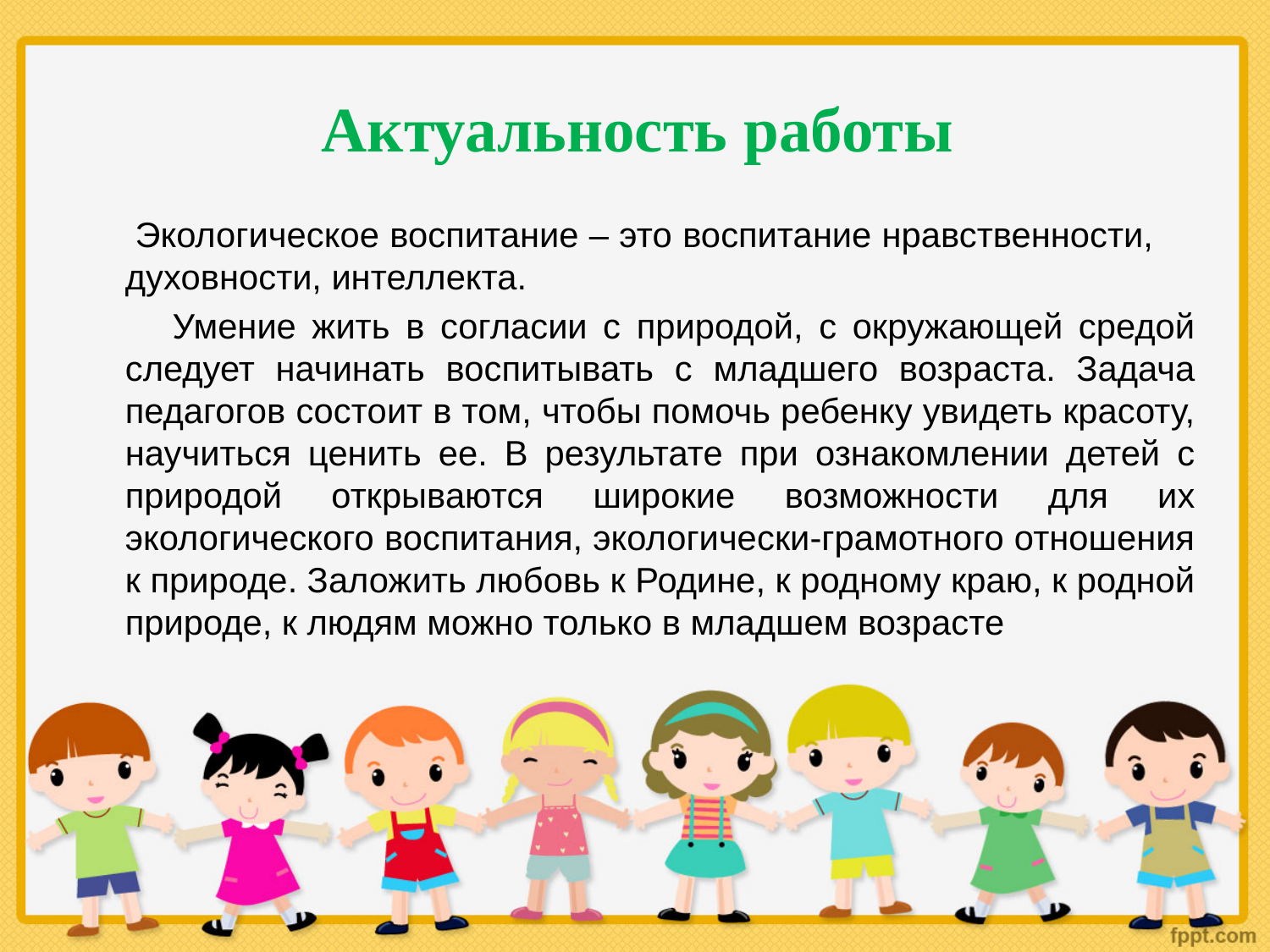

# Актуальность работы

      Экологическое воспитание – это воспитание нравственности,     духовности, интеллекта.
      Умение жить в согласии с природой, с окружающей средой следует начинать воспитывать с младшего возраста. Задача педагогов состоит в том, чтобы помочь ребенку увидеть красоту, научиться ценить ее. В результате при ознакомлении детей с природой открываются широкие возможности для их экологического воспитания, экологически-грамотного отношения к природе. Заложить любовь к Родине, к родному краю, к родной природе, к людям можно только в младшем возрасте